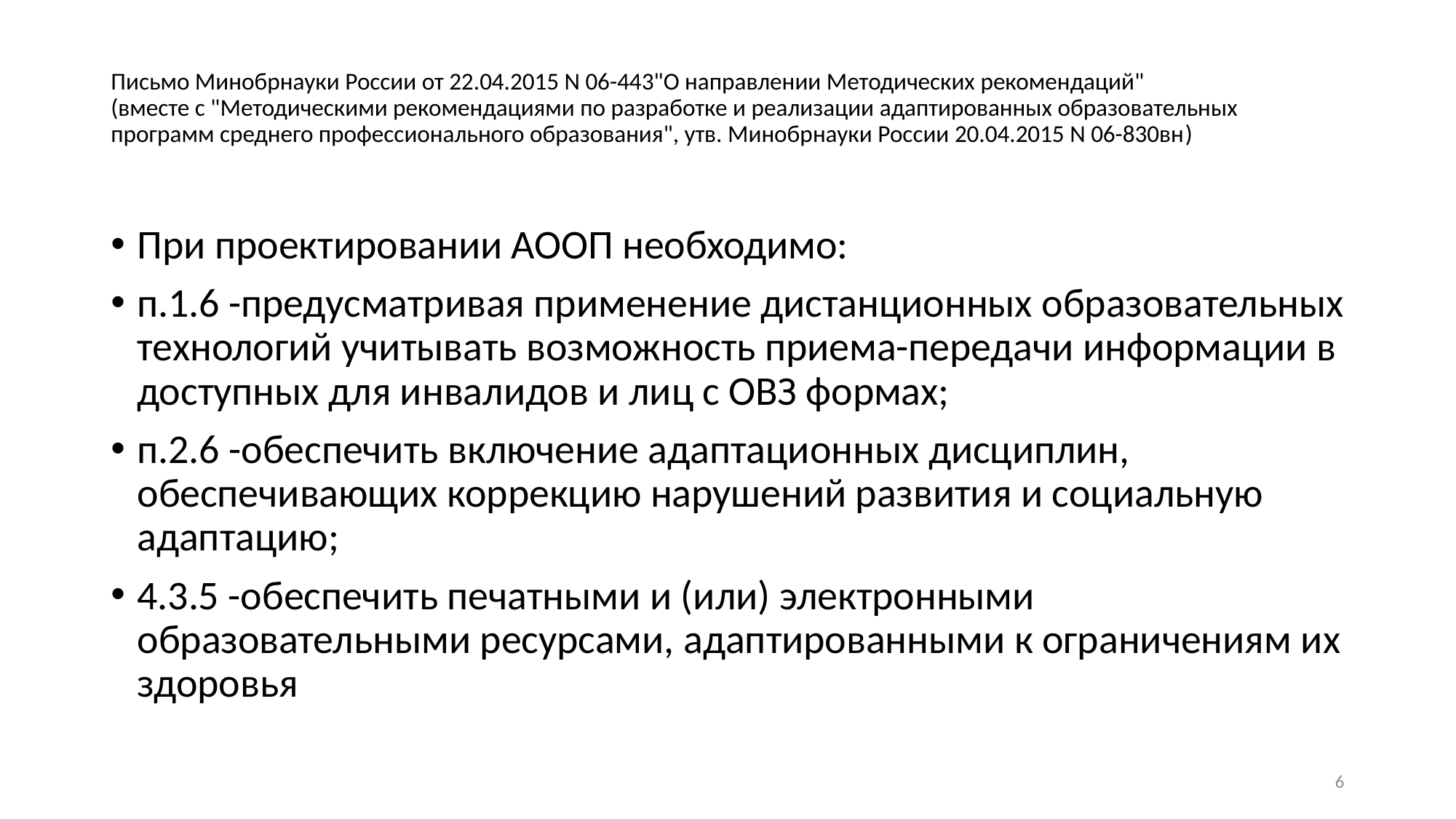

# Письмо Минобрнауки России от 22.04.2015 N 06-443"О направлении Методических рекомендаций" (вместе с "Методическими рекомендациями по разработке и реализации адаптированных образовательных программ среднего профессионального образования", утв. Минобрнауки России 20.04.2015 N 06-830вн)
При проектировании АООП необходимо:
п.1.6 -предусматривая применение дистанционных образовательных технологий учитывать возможность приема-передачи информации в доступных для инвалидов и лиц с ОВЗ формах;
п.2.6 -обеспечить включение адаптационных дисциплин, обеспечивающих коррекцию нарушений развития и социальную адаптацию;
4.3.5 -обеспечить печатными и (или) электронными образовательными ресурсами, адаптированными к ограничениям их здоровья
6